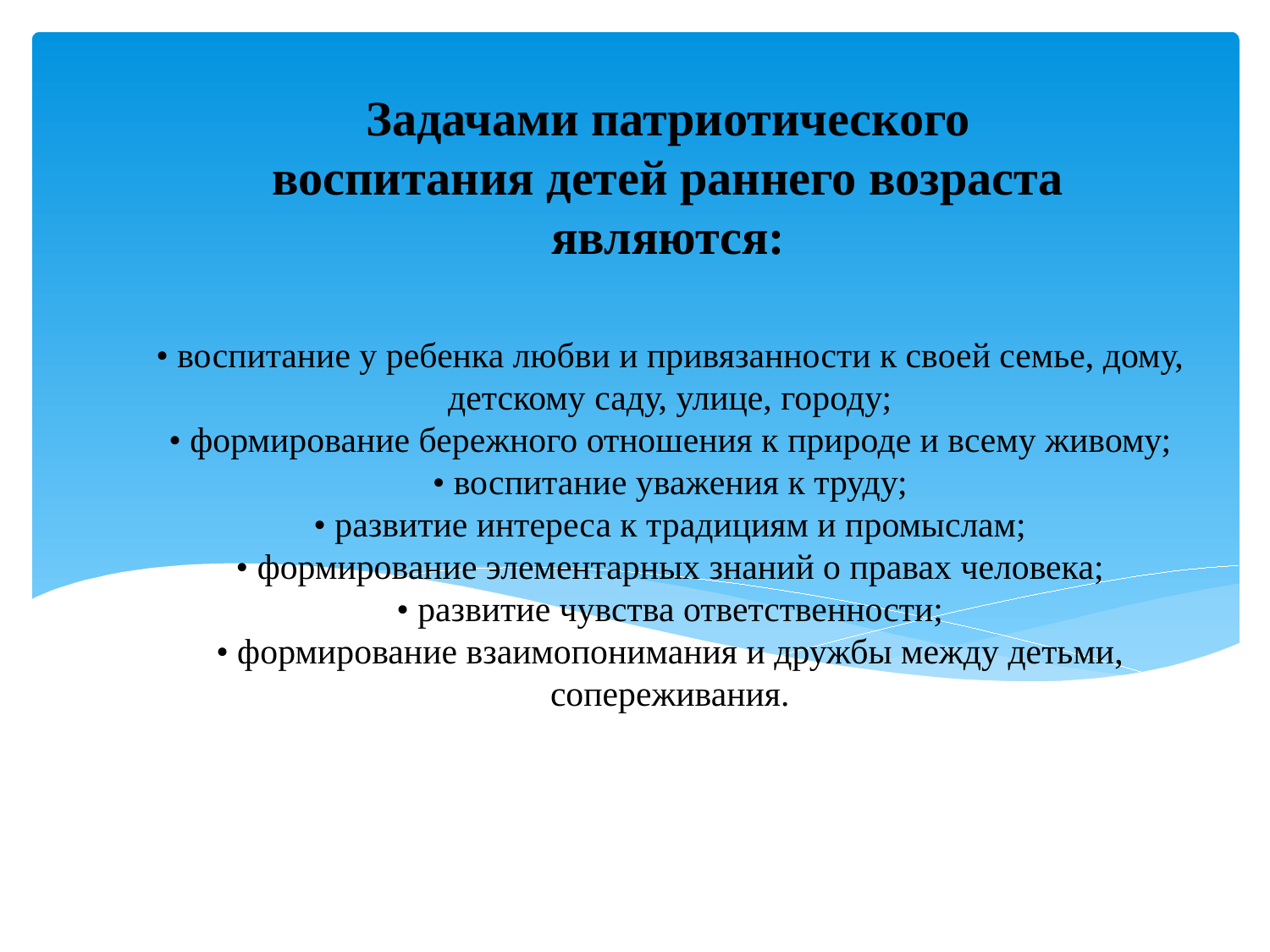

Задачами патриотического воспитания детей раннего возраста являются:
# • воспитание у ребенка любви и привязанности к своей семье, дому, детскому саду, улице, городу; • формирование бережного отношения к природе и всему живому; • воспитание уважения к труду; • развитие интереса к традициям и промыслам; • формирование элементарных знаний о правах человека; • развитие чувства ответственности; • формирование взаимопонимания и дружбы между детьми, сопереживания.